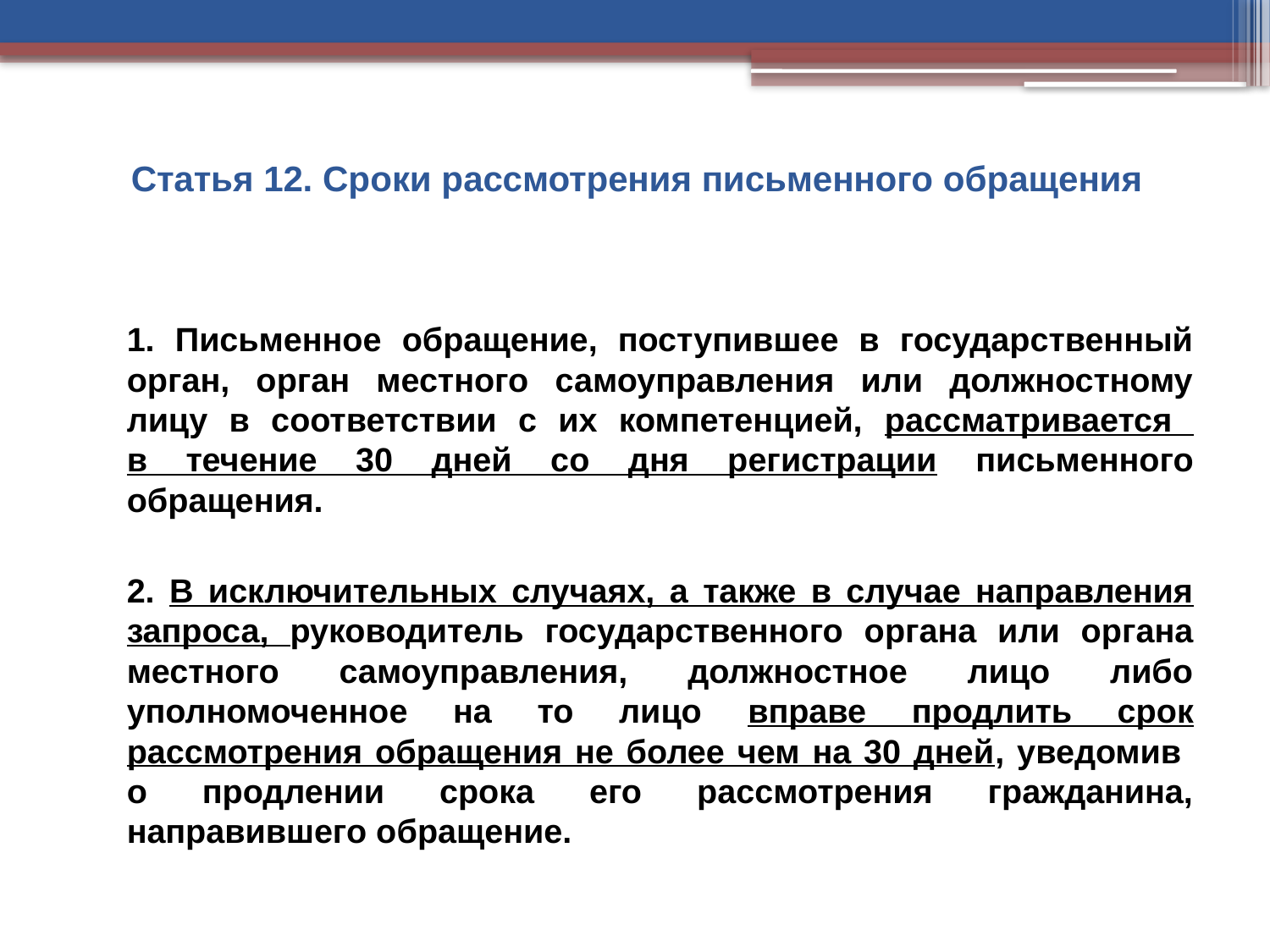

# Статья 12. Сроки рассмотрения письменного обращения
1. Письменное обращение, поступившее в государственный орган, орган местного самоуправления или должностному лицу в соответствии с их компетенцией, рассматривается
в течение 30 дней со дня регистрации письменного обращения.

2. В исключительных случаях, а также в случае направления запроса, руководитель государственного органа или органа местного самоуправления, должностное лицо либо уполномоченное на то лицо вправе продлить срок рассмотрения обращения не более чем на 30 дней, уведомив
о продлении срока его рассмотрения гражданина, направившего обращение.